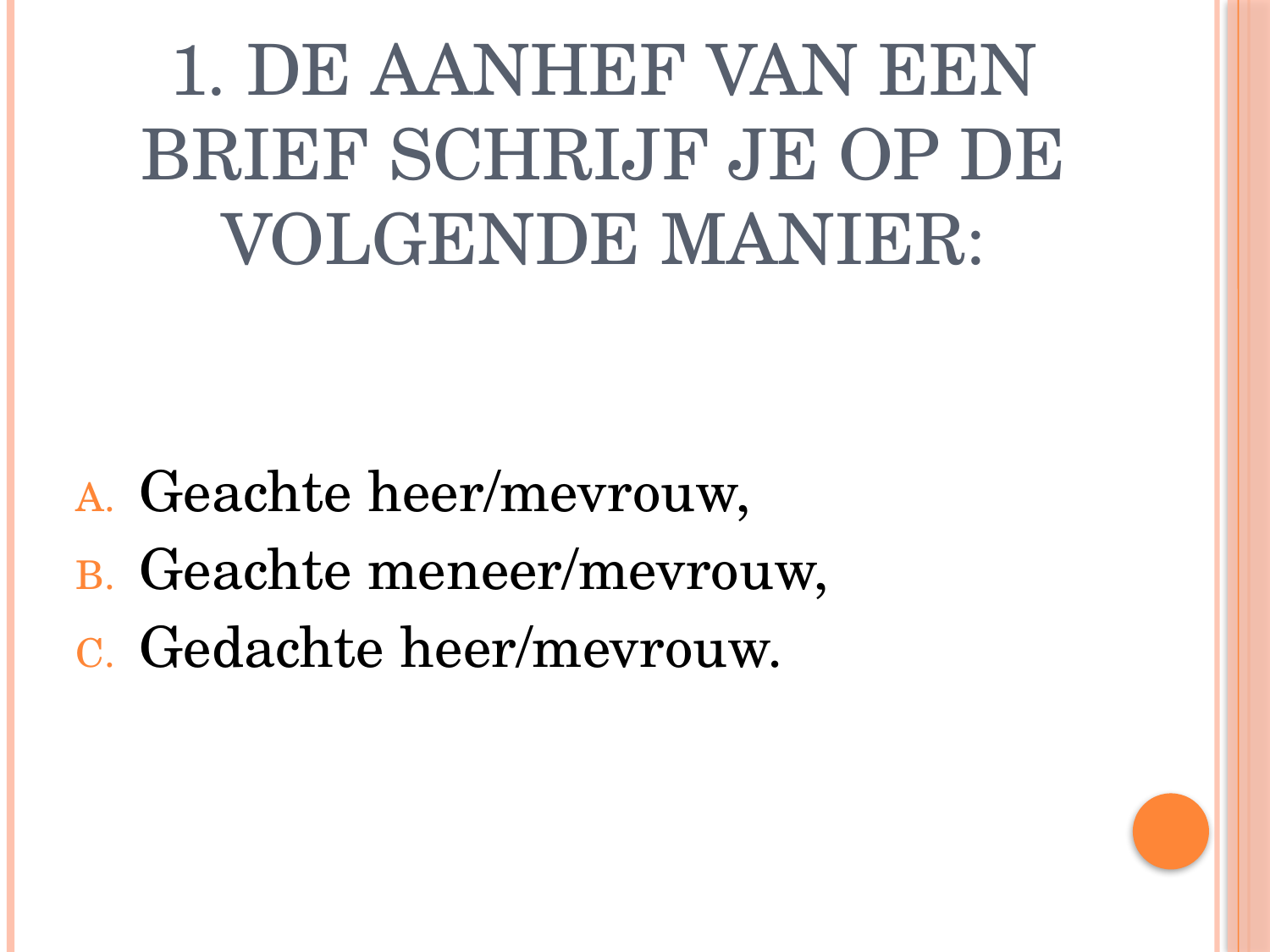

# 1. De aanhef van een brief schrijf je op de volgende manier:

Geachte heer/mevrouw,
Geachte meneer/mevrouw,
Gedachte heer/mevrouw.